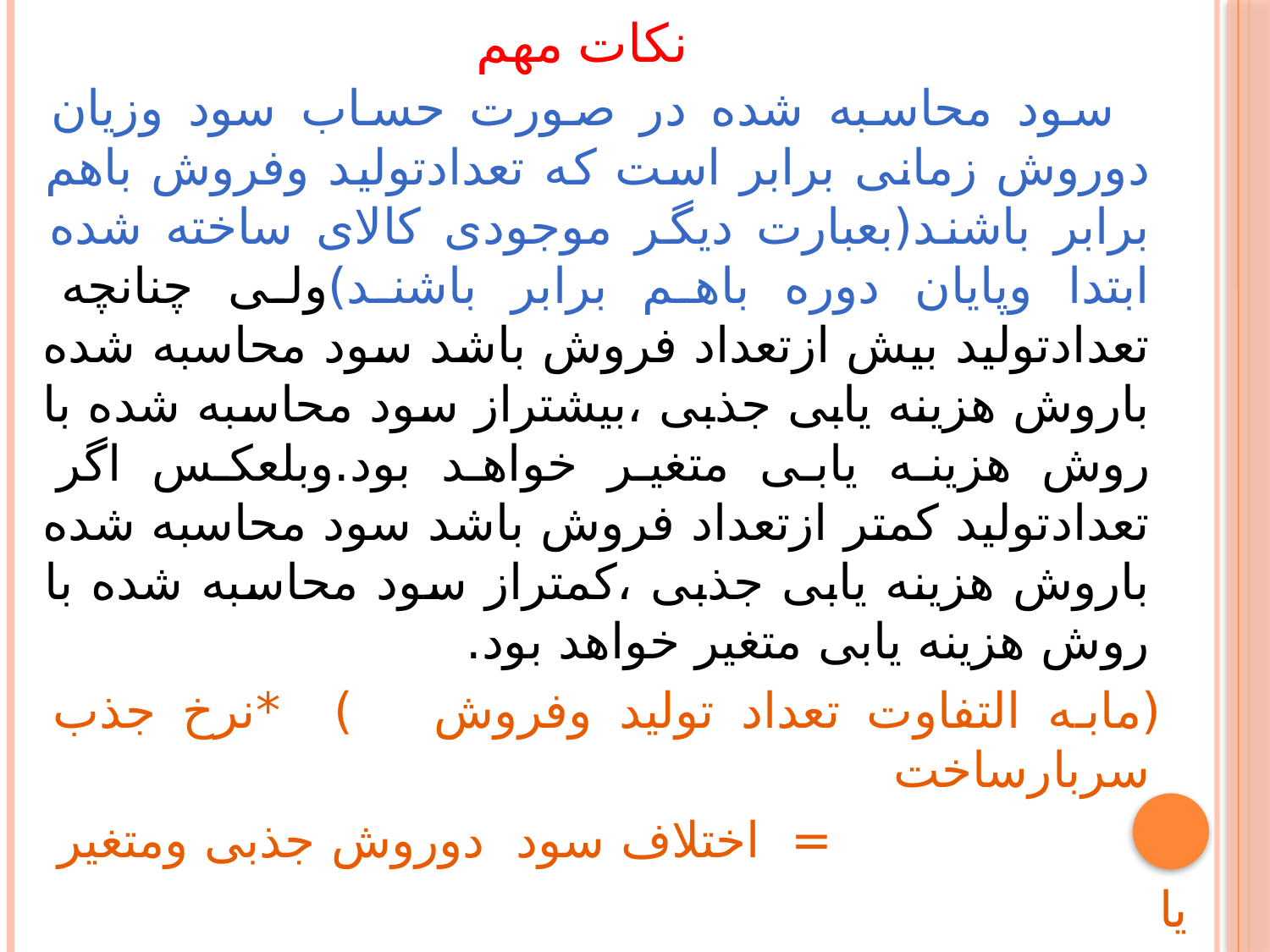

سود محاسبه شده در صورت حساب سود وزیان دوروش زمانی برابر است که تعدادتولید وفروش باهم برابر باشند(بعبارت دیگر موجودی کالای ساخته شده ابتدا وپایان دوره باهم برابر باشند)ولی چنانچه تعدادتولید بیش ازتعداد فروش باشد سود محاسبه شده باروش هزینه یابی جذبی ،بیشتراز سود محاسبه شده با روش هزینه یابی متغیر خواهد بود.وبلعکس اگر تعدادتولید کمتر ازتعداد فروش باشد سود محاسبه شده باروش هزینه یابی جذبی ،کمتراز سود محاسبه شده با روش هزینه یابی متغیر خواهد بود.
 (مابه التفاوت تعداد تولید وفروش   )  *نرخ جذب سربارساخت
=  اختلاف سود  دوروش جذبی ومتغیر
یا
 (  مابه التفاوت تعداد موجودی ابتدا وپایان دوره   )  *  نرخ جذب سربارساخت =
ا ختلاف سود دوروش جذبی ومتغیر

# نکات مهم